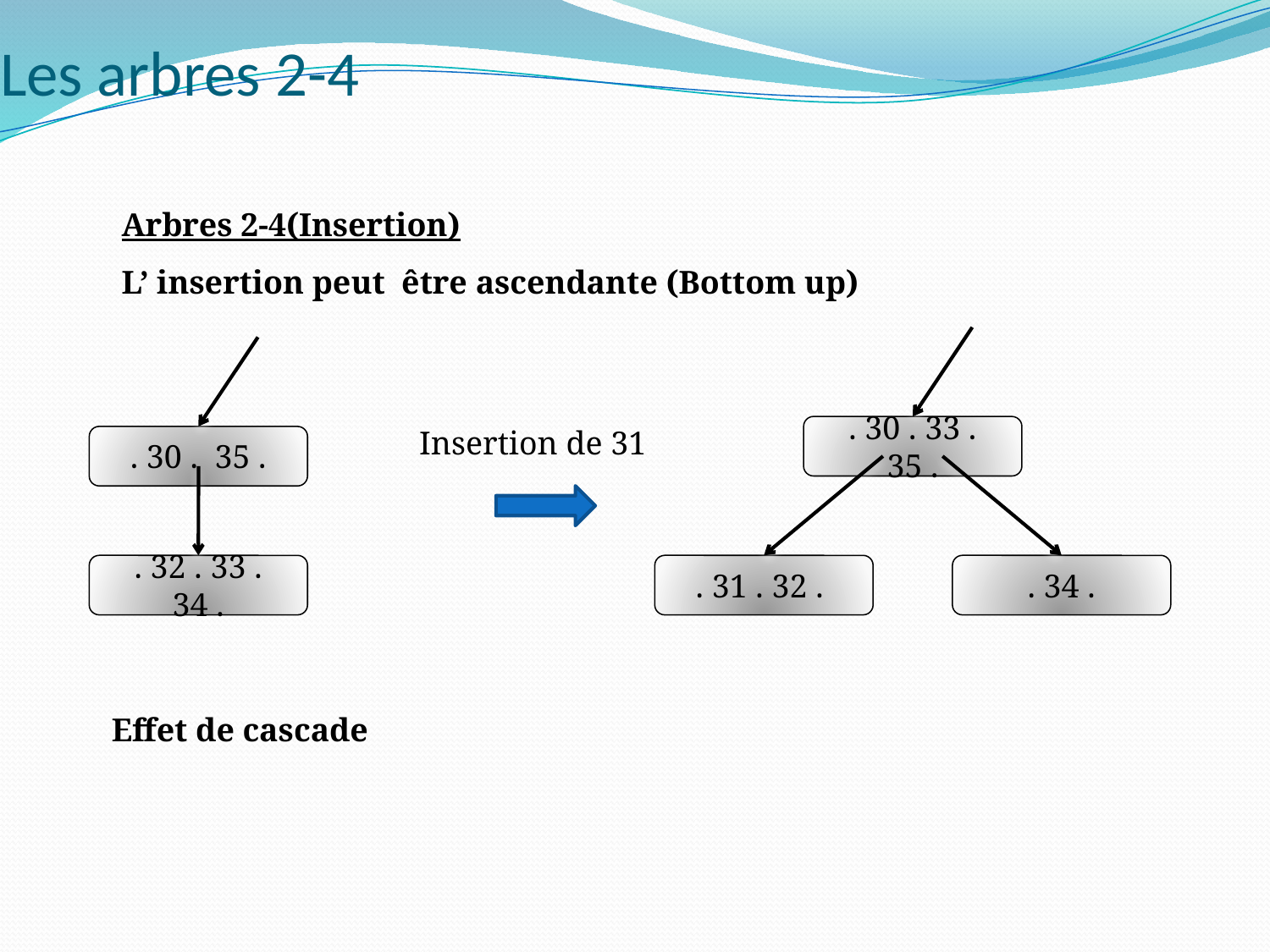

# Les arbres 2-4

Arbres 2-4(Insertion)
L’ insertion peut  être ascendante (Bottom up)
Insertion de 31
. 30 . 33 . 35 .
. 30 .  35 .

. 32 . 33 . 34 .
. 31 . 32 .
. 34 .
Effet de cascade